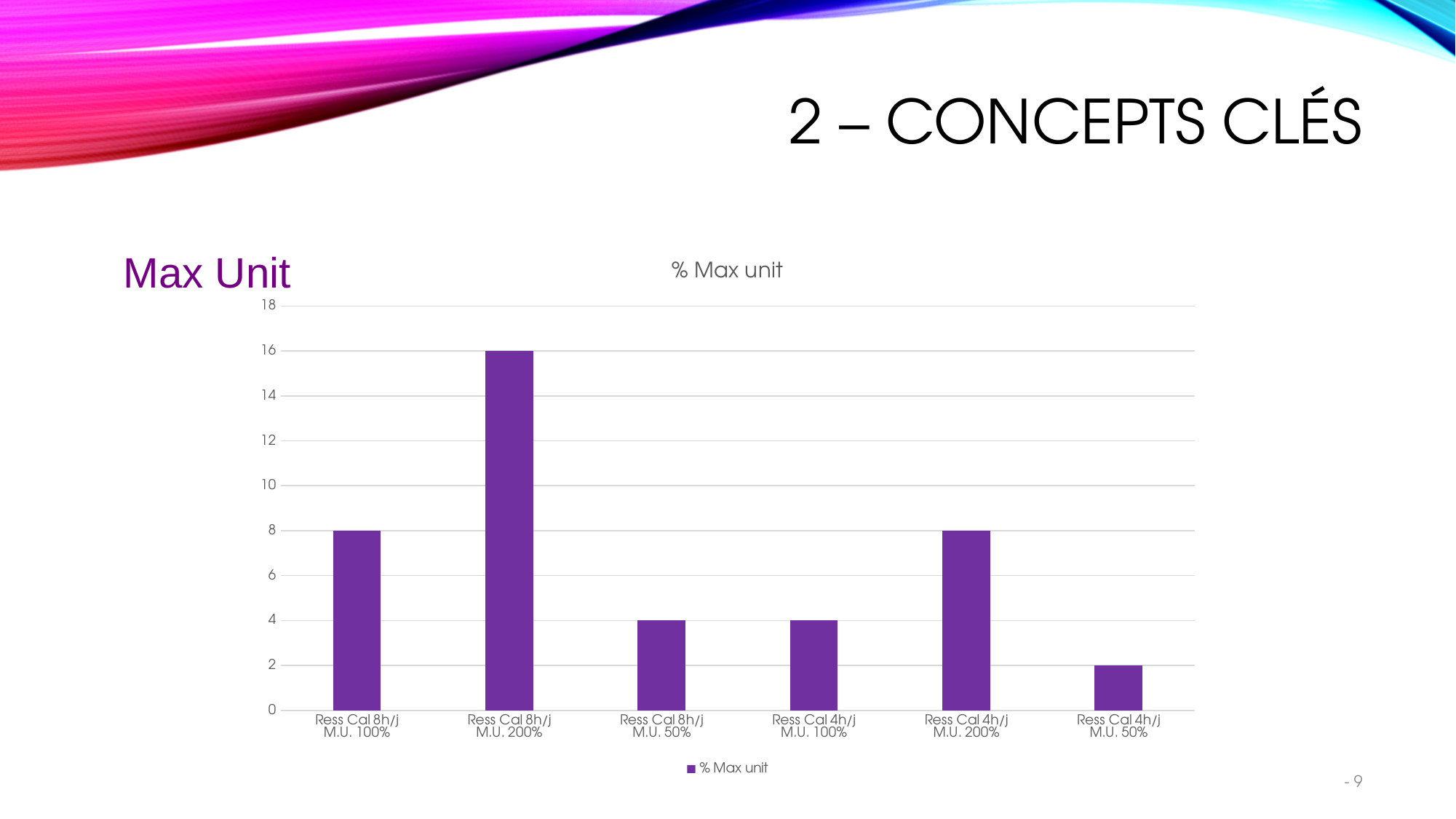

# 2 – Concepts clés
Max Unit

### Chart:

| Category | % Max unit |
|---|---|
| Ress Cal 8h/j
M.U. 100% | 8.0 |
| Ress Cal 8h/j
M.U. 200% | 16.0 |
| Ress Cal 8h/j
M.U. 50% | 4.0 |
| Ress Cal 4h/j
M.U. 100% | 4.0 |
| Ress Cal 4h/j
M.U. 200% | 8.0 |
| Ress Cal 4h/j
M.U. 50% | 2.0 |
9